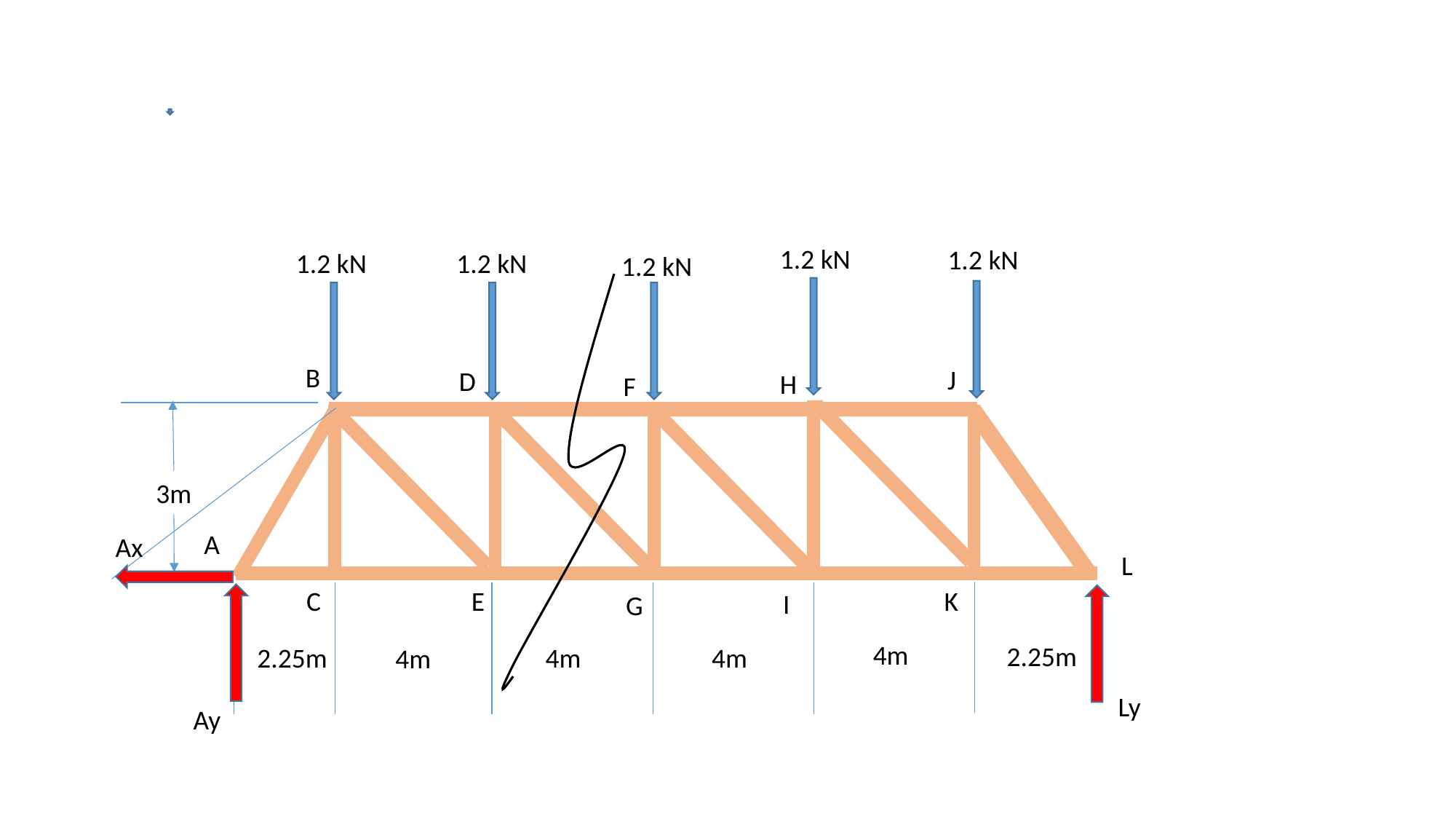

1.2 kN
1.2 kN
1.2 kN
1.2 kN
1.2 kN

B
J
D
H
F

3m

A
Ax
L

C
E
K
I
G

4m
2.25m
2.25m
4m
4m
4m
Ly
Ay